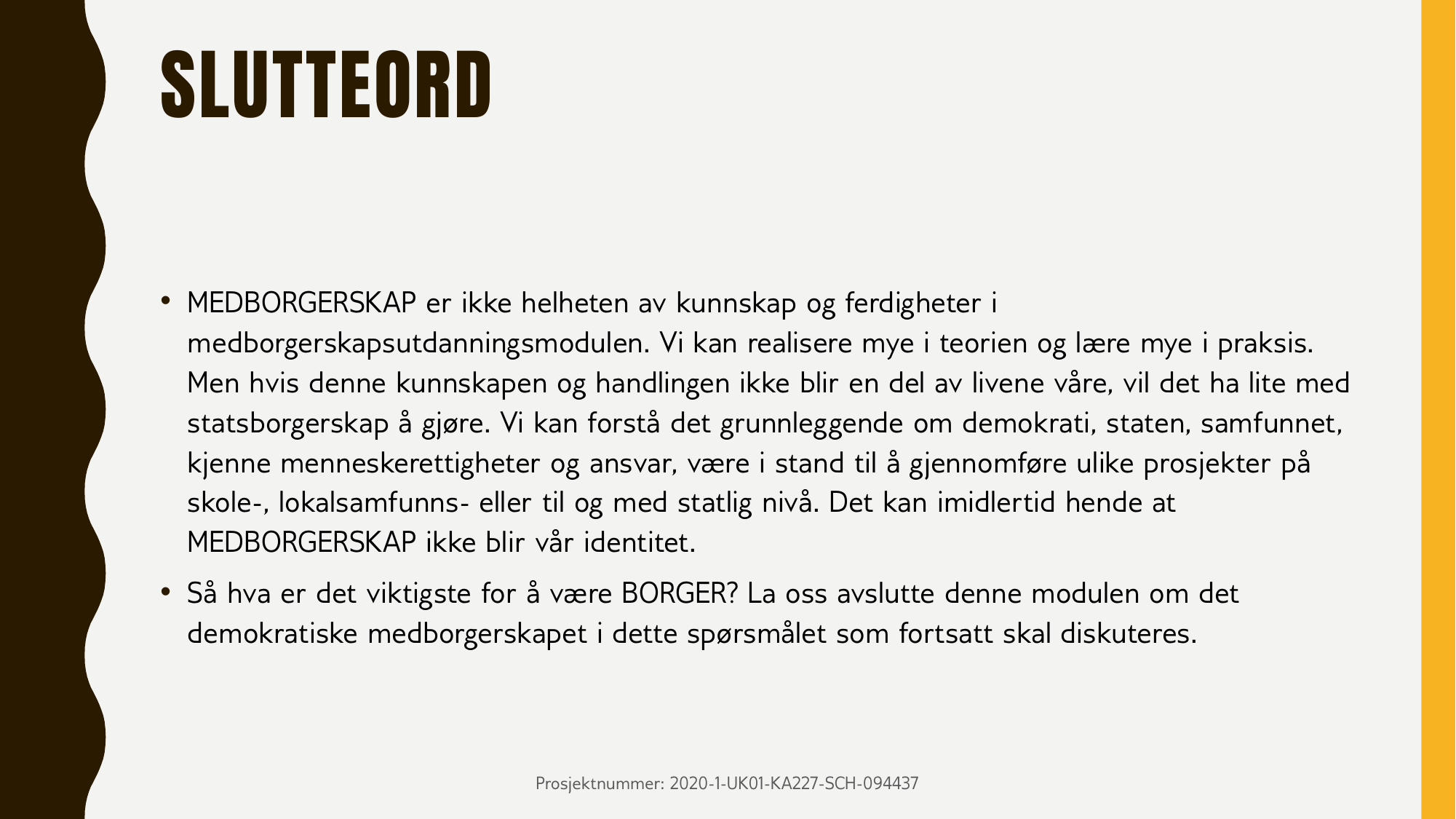

# SLUTTEORD
MEDBORGERSKAP er ikke helheten av kunnskap og ferdigheter i medborgerskapsutdanningsmodulen. Vi kan realisere mye i teorien og lære mye i praksis. Men hvis denne kunnskapen og handlingen ikke blir en del av livene våre, vil det ha lite med statsborgerskap å gjøre. Vi kan forstå det grunnleggende om demokrati, staten, samfunnet, kjenne menneskerettigheter og ansvar, være i stand til å gjennomføre ulike prosjekter på skole-, lokalsamfunns- eller til og med statlig nivå. Det kan imidlertid hende at MEDBORGERSKAP ikke blir vår identitet.
Så hva er det viktigste for å være BORGER? La oss avslutte denne modulen om det demokratiske medborgerskapet i dette spørsmålet som fortsatt skal diskuteres.

Prosjektnummer: 2020-1-UK01-KA227-SCH-094437